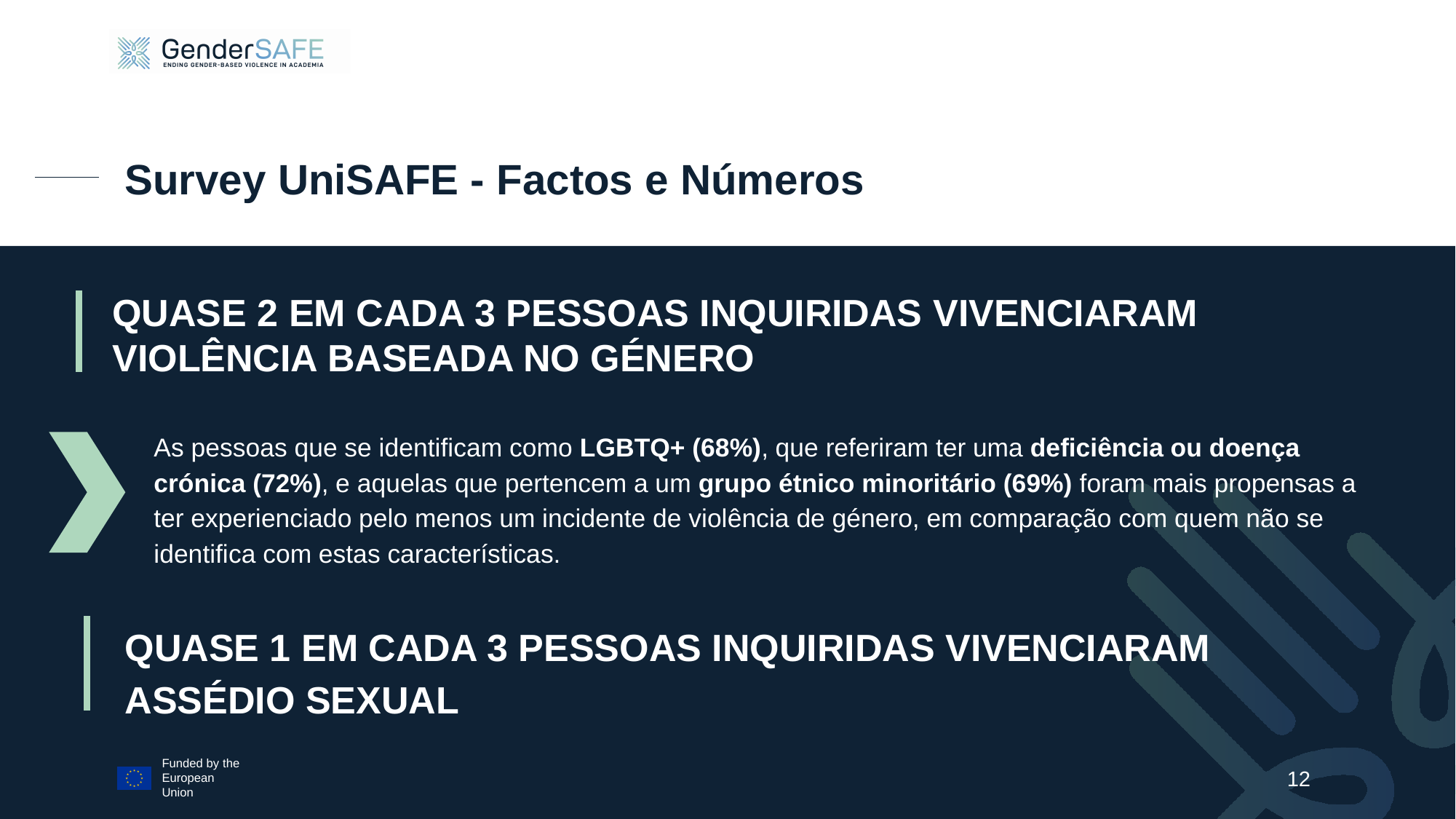

# Survey UniSAFE - Factos e Números
QUASE 2 EM CADA 3 PESSOAS INQUIRIDAS VIVENCIARAM VIOLÊNCIA BASEADA NO GÉNERO
As pessoas que se identificam como LGBTQ+ (68%), que referiram ter uma deficiência ou doença crónica (72%), e aquelas que pertencem a um grupo étnico minoritário (69%) foram mais propensas a ter experienciado pelo menos um incidente de violência de género, em comparação com quem não se identifica com estas características.

QUASE 1 EM CADA 3 PESSOAS INQUIRIDAS VIVENCIARAM ASSÉDIO SEXUAL